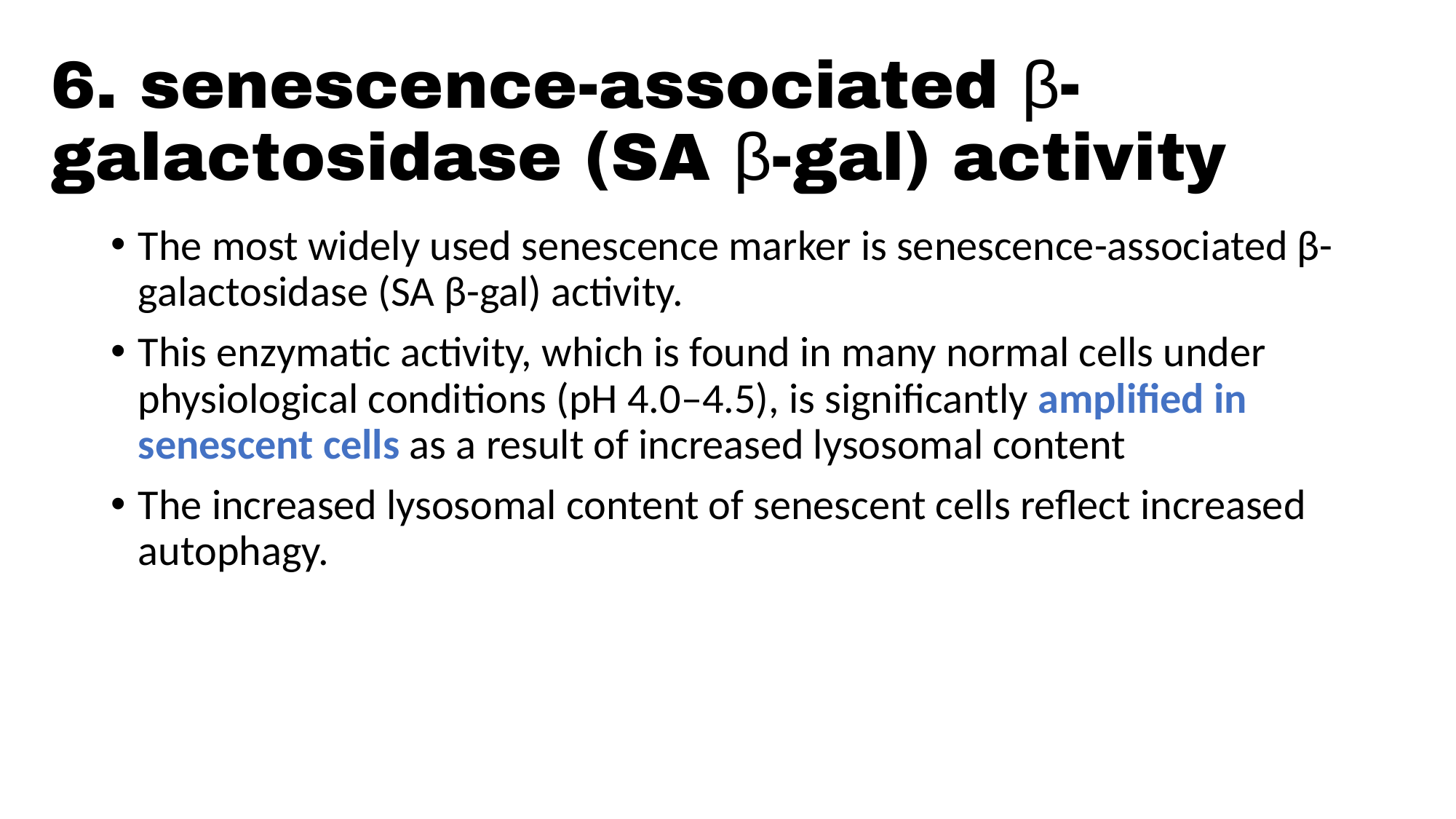

# 6. senescence-associated β-galactosidase (SA β-gal) activity
The most widely used senescence marker is senescence-associated β-galactosidase (SA β-gal) activity.
This enzymatic activity, which is found in many normal cells under physiological conditions (pH 4.0–4.5), is significantly amplified in senescent cells as a result of increased lysosomal content
The increased lysosomal content of senescent cells reflect increased autophagy.